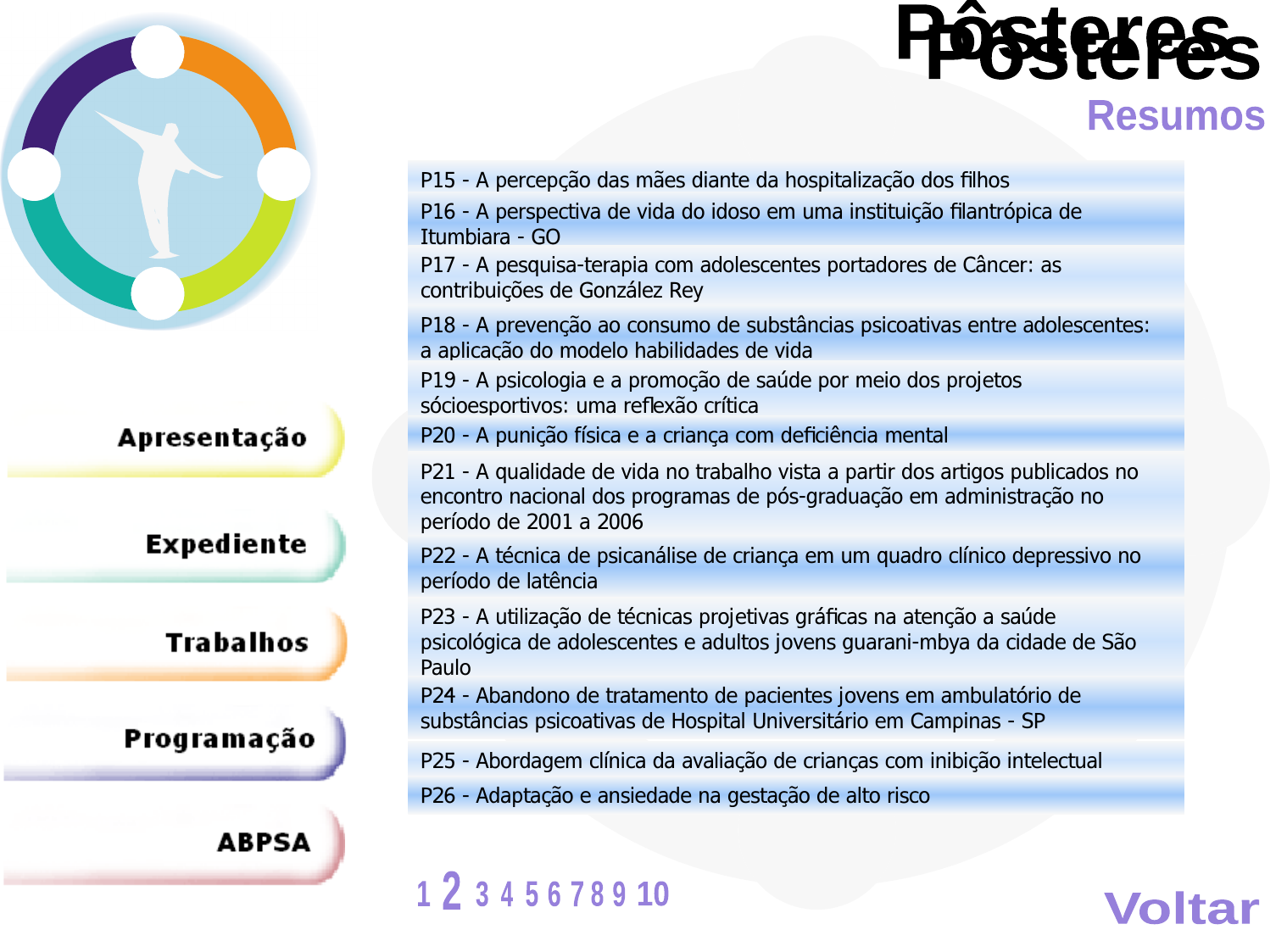

Pôsteres
Pôsteres
Resumos
P15 - A percepção das mães diante da hospitalização dos filhos
P16 - A perspectiva de vida do idoso em uma instituição filantrópica de Itumbiara - GO
P17 - A pesquisa-terapia com adolescentes portadores de Câncer: as
contribuições de González Rey

P18 - A prevenção ao consumo de substâncias psicoativas entre adolescentes:
a aplicação do modelo habilidades de vida

P19 - A psicologia e a promoção de saúde por meio dos projetos sócioesportivos: uma reflexão crítica
P20 - A punição física e a criança com deficiência mental
P21 - A qualidade de vida no trabalho vista a partir dos artigos publicados no
encontro nacional dos programas de pós-graduação em administração no
período de 2001 a 2006
P22 - A técnica de psicanálise de criança em um quadro clínico depressivo no
período de latência
P23 - A utilização de técnicas projetivas gráficas na atenção a saúde
psicológica de adolescentes e adultos jovens guarani-mbya da cidade de São
Paulo
P24 - Abandono de tratamento de pacientes jovens em ambulatório de
substâncias psicoativas de Hospital Universitário em Campinas - SP
P25 - Abordagem clínica da avaliação de crianças com inibição intelectual
P26 - Adaptação e ansiedade na gestação de alto risco
2
1
8
3
4
5
6
7
9
10
Voltar